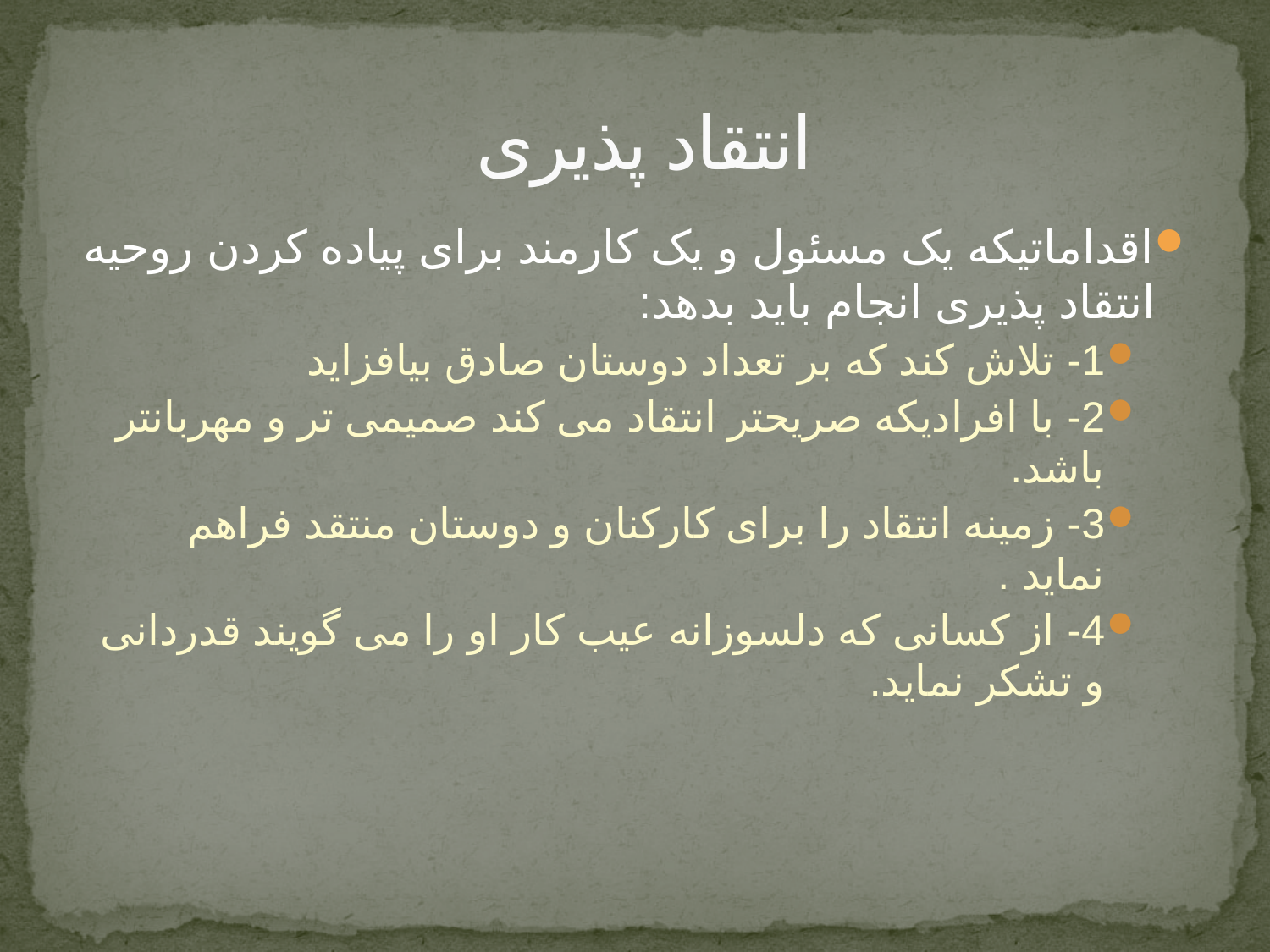

# انتقاد پذیری
اقداماتیکه یک مسئول و یک کارمند برای پیاده کردن روحیه انتقاد پذیری انجام باید بدهد:
1- تلاش کند که بر تعداد دوستان صادق بیافزاید
2- با افرادیکه صریحتر انتقاد می کند صمیمی تر و مهربانتر باشد.
3- زمینه انتقاد را برای کارکنان و دوستان منتقد فراهم نماید .
4- از کسانی که دلسوزانه عیب کار او را می گویند قدردانی و تشکر نماید.